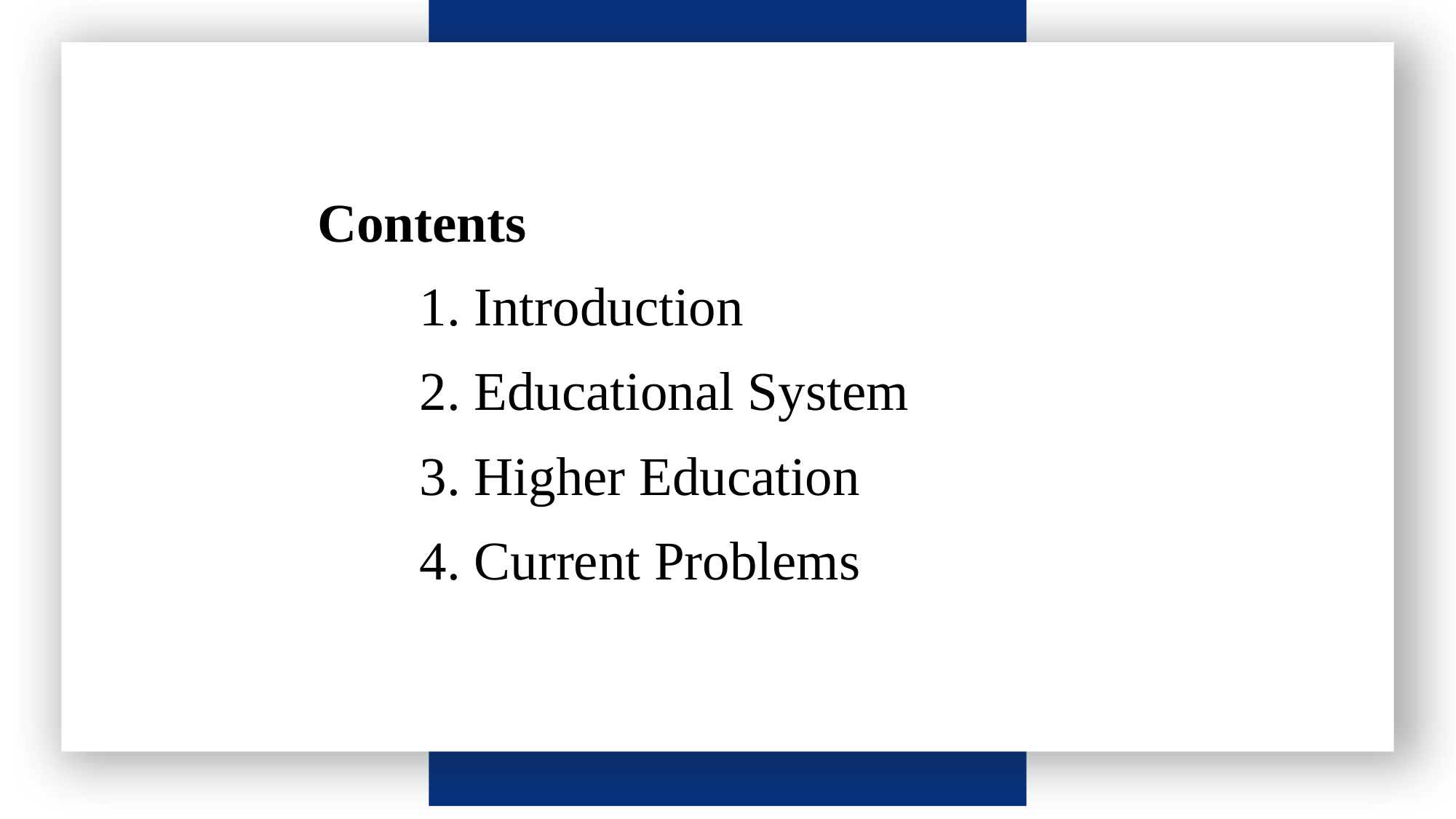

Contents

1. Introduction
2. Educational System
3. Higher Education
4. Current Problems